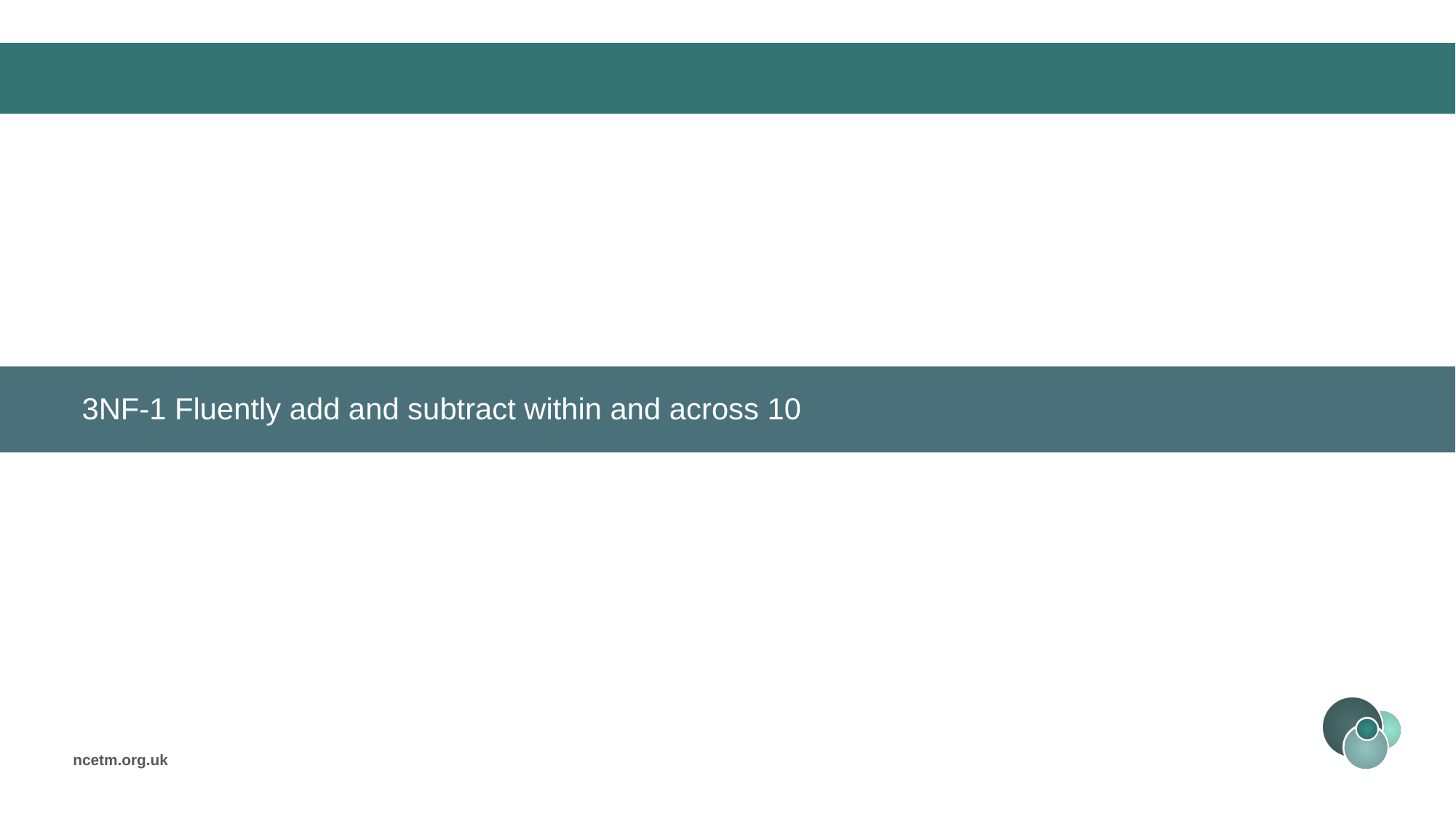

3NF-1 Fluently add and subtract within and across 10